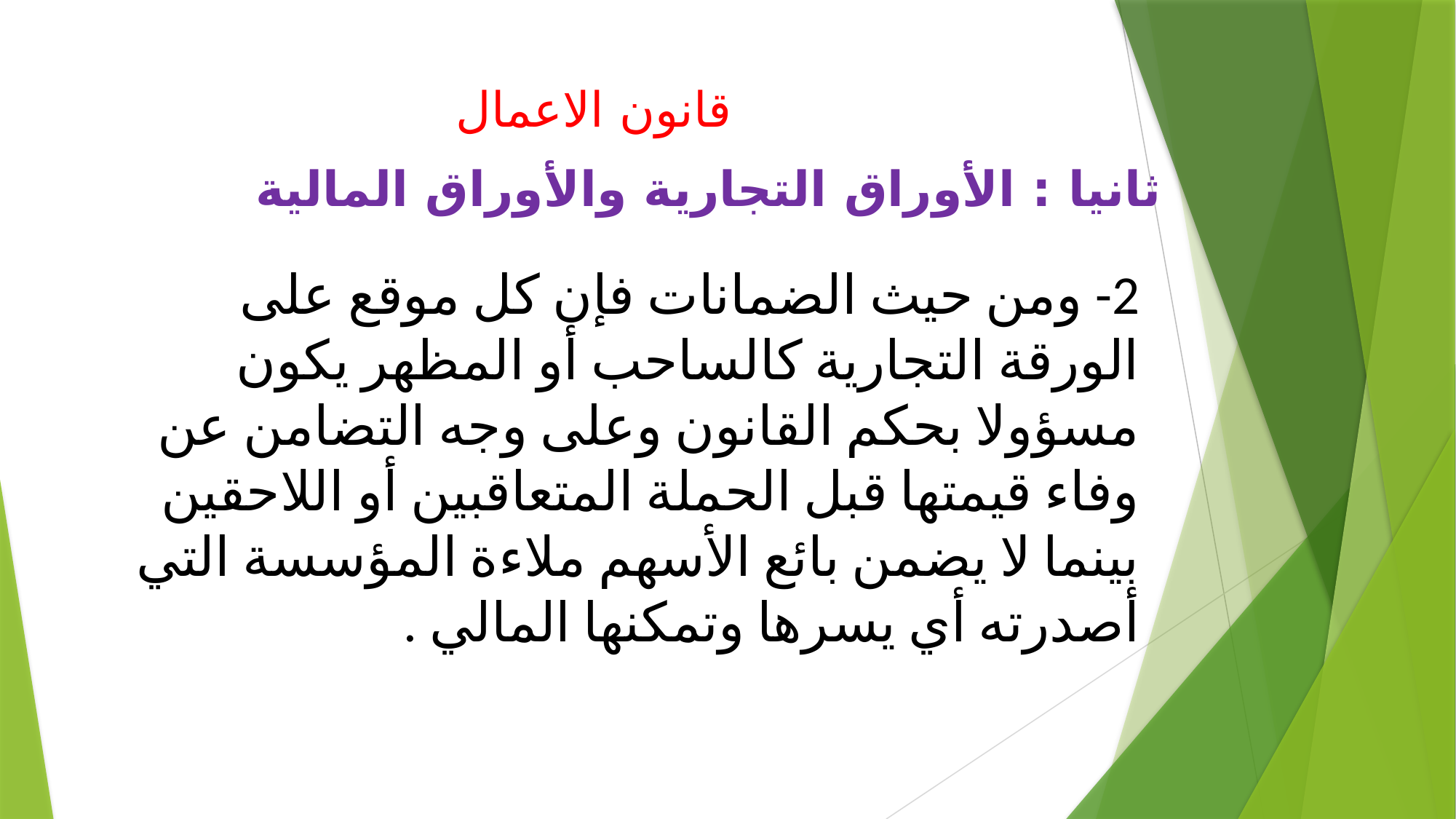

# قانون الاعمال
ثانيا : الأوراق التجارية والأوراق المالية
2- ومن حيث الضمانات فإن كل موقع على الورقة التجارية كالساحب أو المظهر يكون مسؤولا بحكم القانون وعلى وجه التضامن عن وفاء قيمتها قبل الحملة المتعاقبين أو اللاحقين بينما لا يضمن بائع الأسهم ملاءة المؤسسة التي أصدرته أي يسرها وتمكنها المالي .